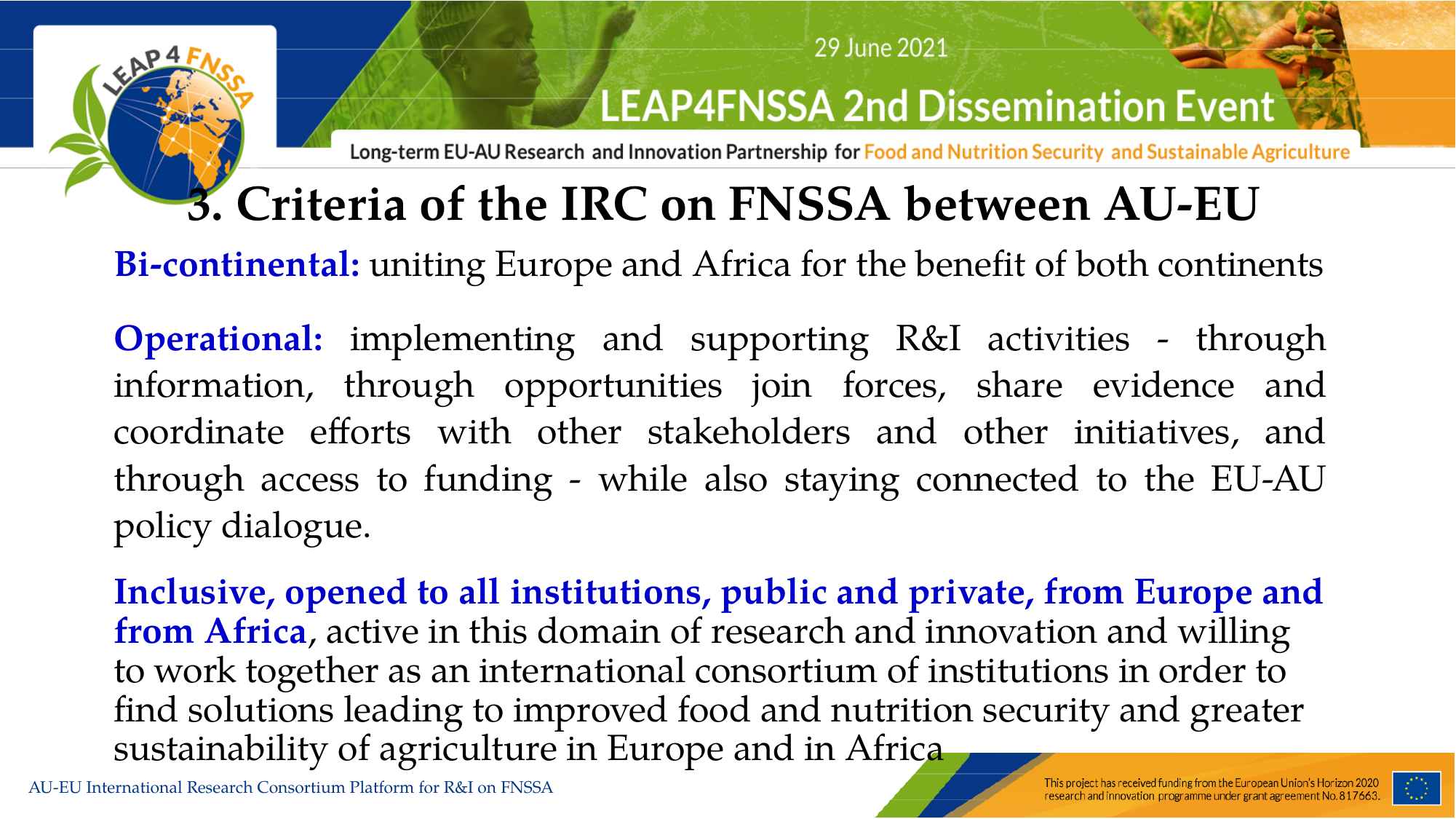

# 3. Criteria of the IRC on FNSSA between AU-EU
Bi-continental: uniting Europe and Africa for the benefit of both continents

Operational: implementing and supporting R&I activities - through information, through opportunities join forces, share evidence and coordinate efforts with other stakeholders and other initiatives, and through access to funding - while also staying connected to the EU-AU policy dialogue.
Inclusive, opened to all institutions, public and private, from Europe and from Africa, active in this domain of research and innovation and willing to work together as an international consortium of institutions in order to find solutions leading to improved food and nutrition security and greater sustainability of agriculture in Europe and in Africa
AU-EU International Research Consortium Platform for R&I on FNSSA